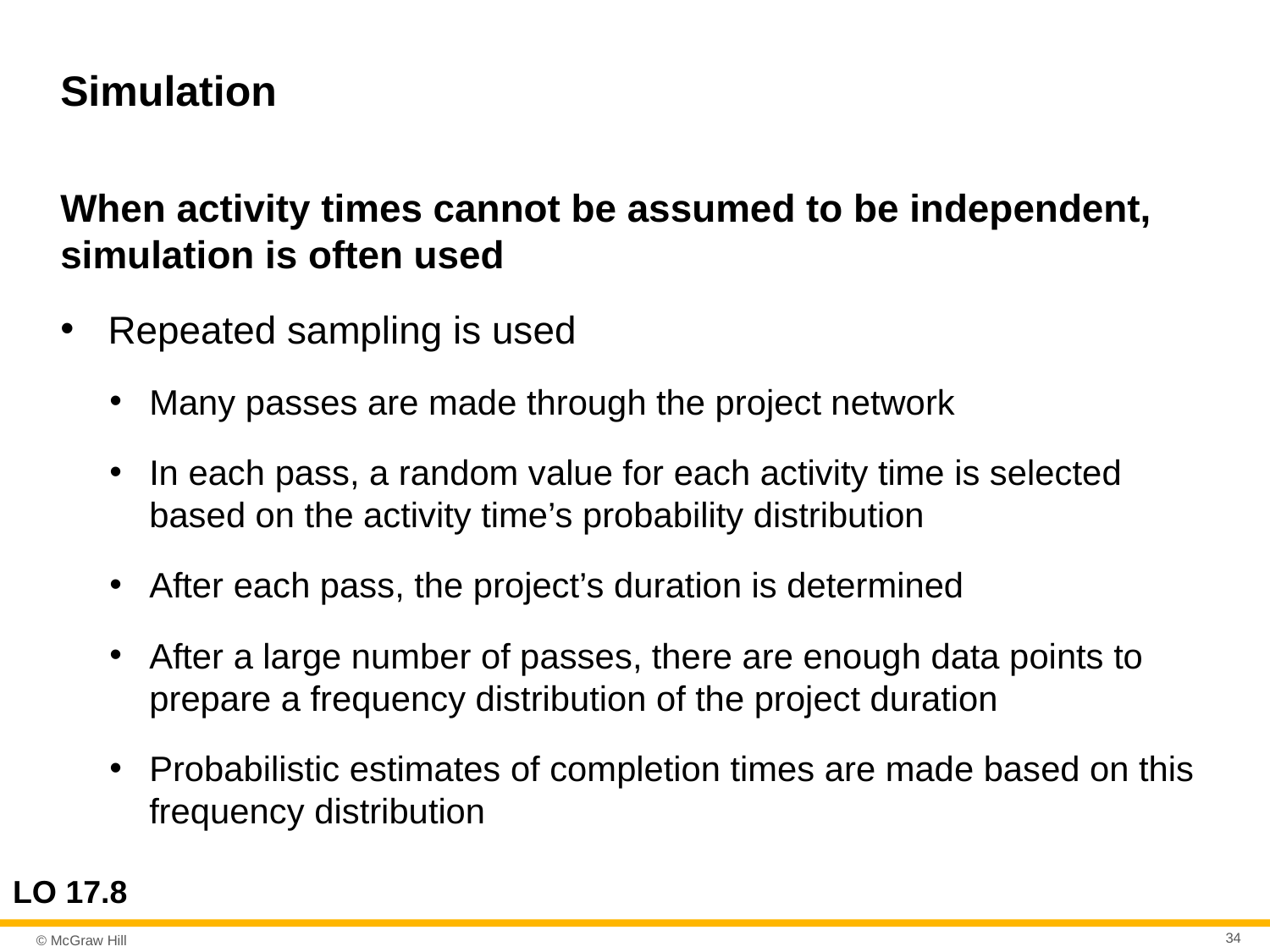

# Simulation
When activity times cannot be assumed to be independent, simulation is often used
Repeated sampling is used
Many passes are made through the project network
In each pass, a random value for each activity time is selected based on the activity time’s probability distribution
After each pass, the project’s duration is determined
After a large number of passes, there are enough data points to prepare a frequency distribution of the project duration
Probabilistic estimates of completion times are made based on this frequency distribution
LO 17.8